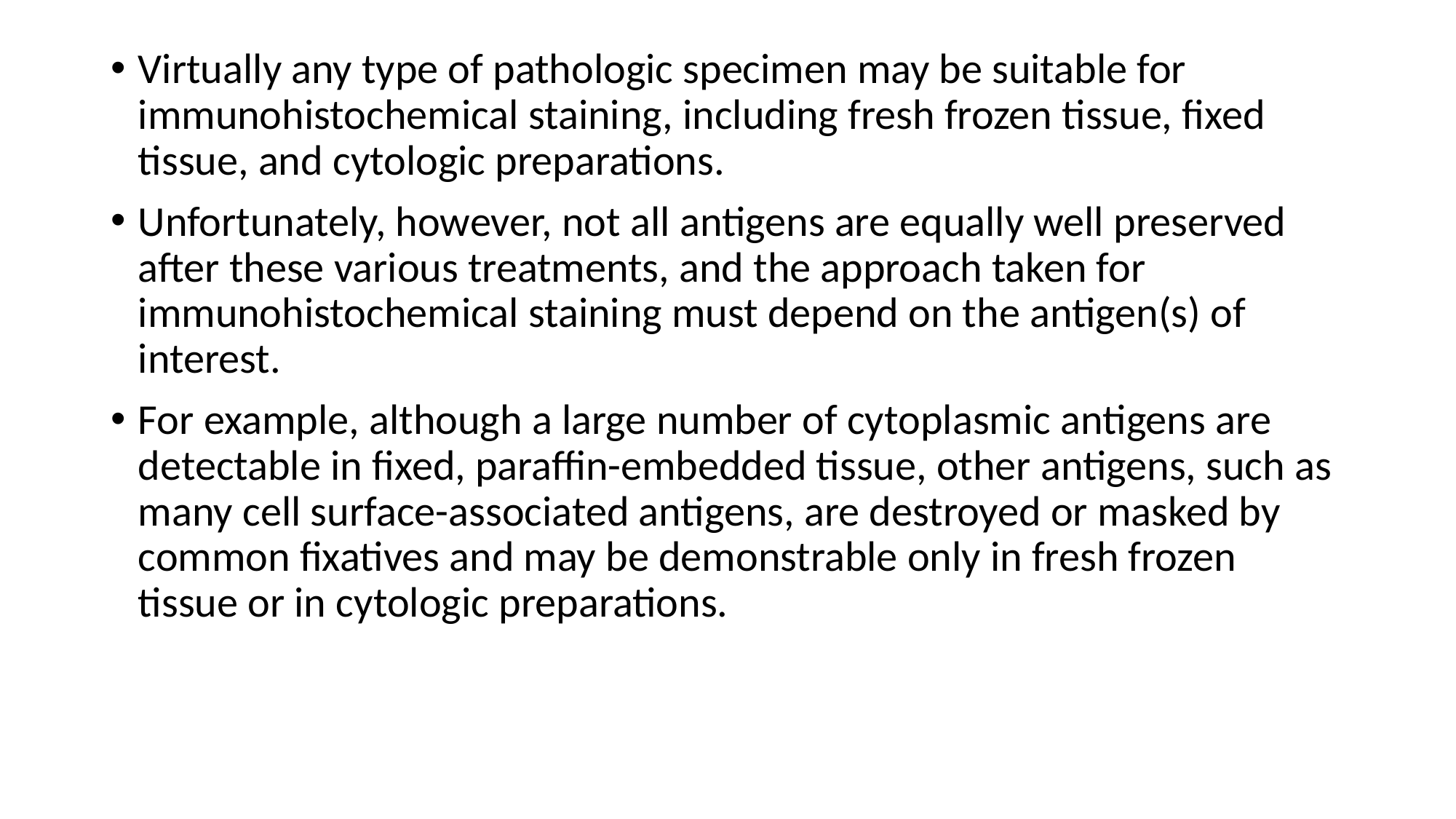

Virtually any type of pathologic specimen may be suitable for immunohistochemical staining, including fresh frozen tissue, fixed tissue, and cytologic preparations.
Unfortunately, however, not all antigens are equally well preserved after these various treatments, and the approach taken for immunohistochemical staining must depend on the antigen(s) of interest.
For example, although a large number of cytoplasmic antigens are detectable in fixed, paraffin-embedded tissue, other antigens, such as many cell surface-associated antigens, are destroyed or masked by common fixatives and may be demonstrable only in fresh frozen tissue or in cytologic preparations.